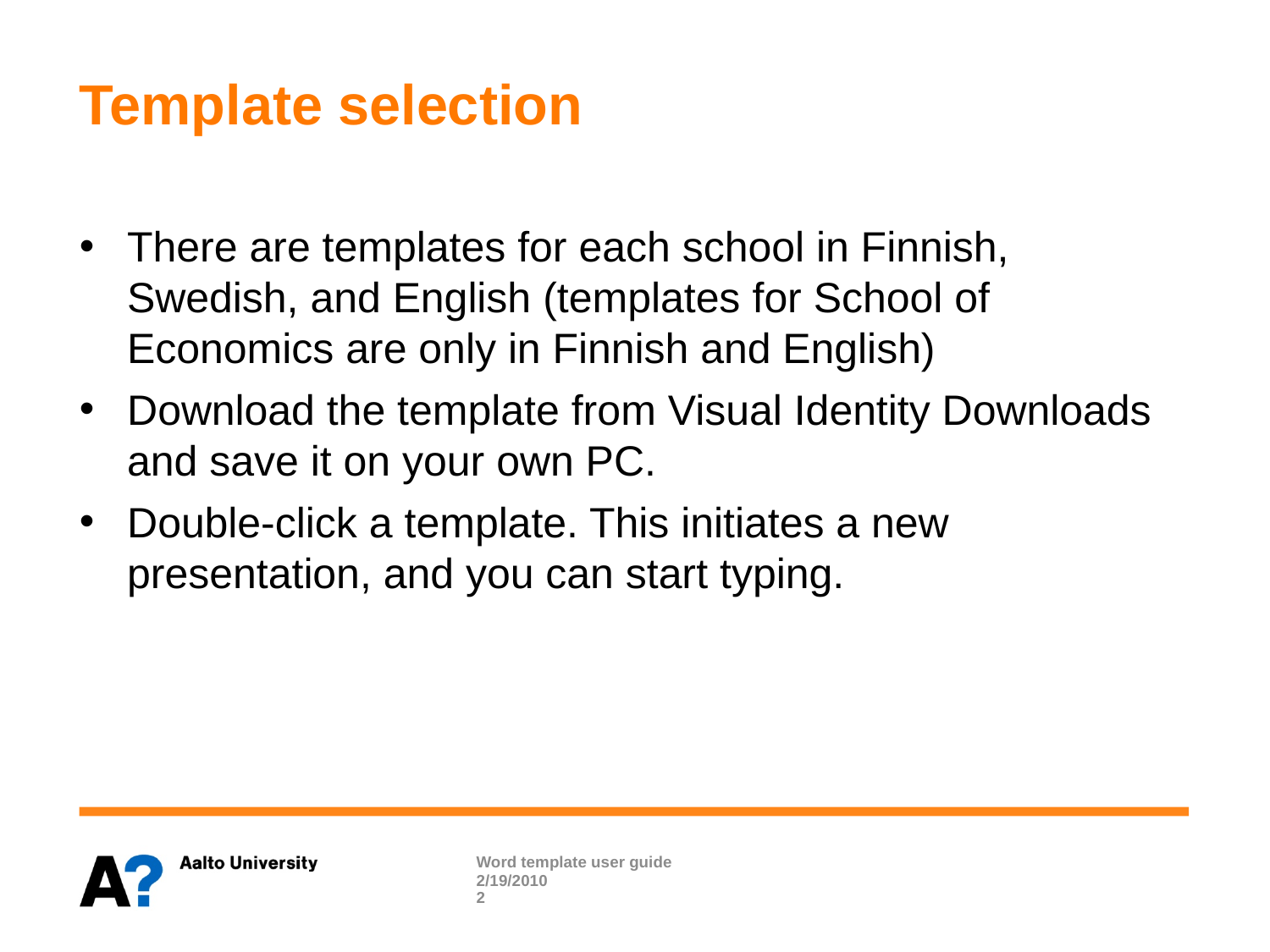

# Template selection
There are templates for each school in Finnish, Swedish, and English (templates for School of Economics are only in Finnish and English)
Download the template from Visual Identity Downloads and save it on your own PC.
Double-click a template. This initiates a new presentation, and you can start typing.
Word template user guide

2/19/2010
2